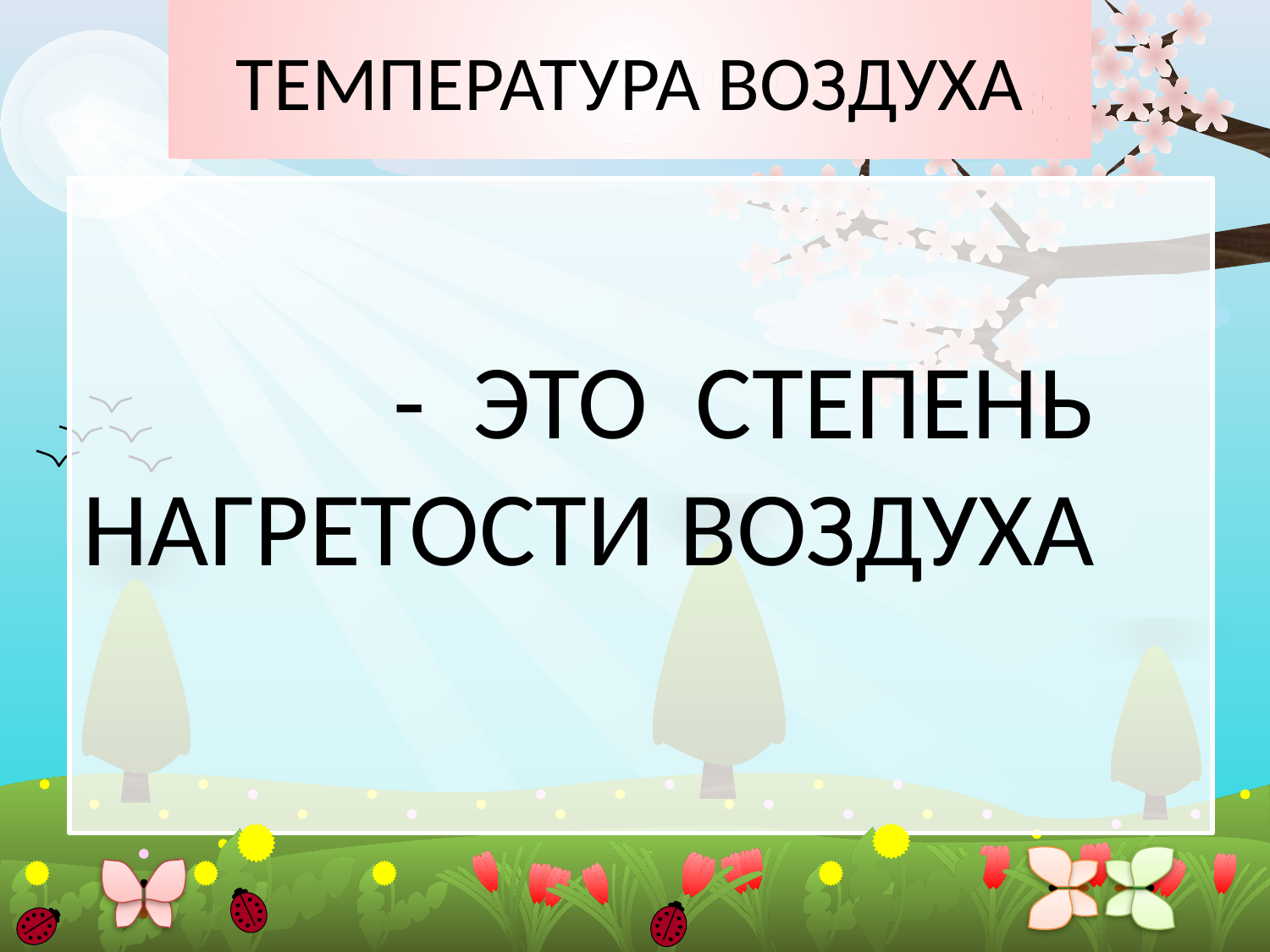

# ТЕМПЕРАТУРА ВОЗДУХА

             -  ЭТО  СТЕПЕНЬ  НАГРЕТОСТИ ВОЗДУХА